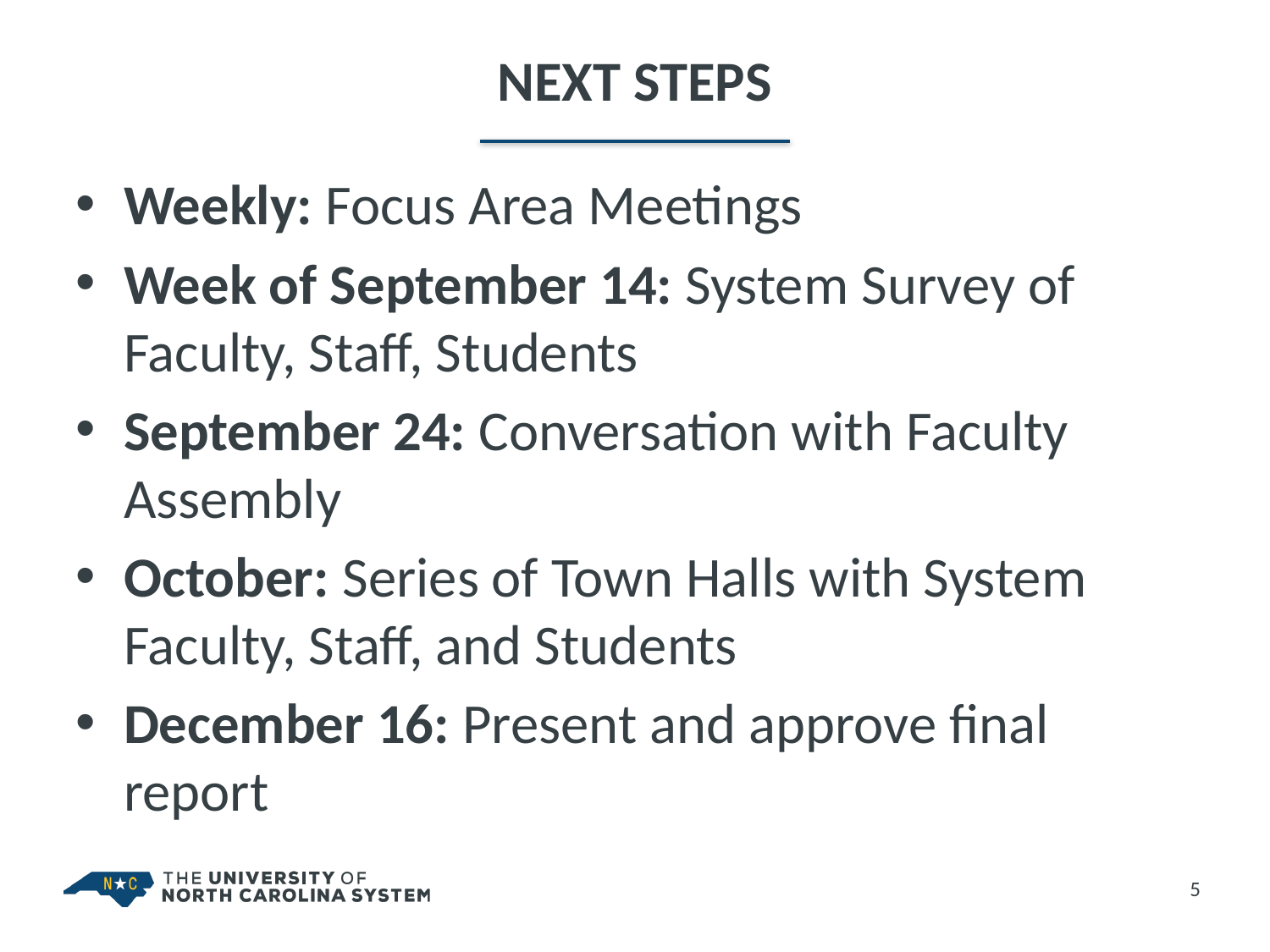

# NEXT STEPS
Weekly: Focus Area Meetings
Week of September 14: System Survey of Faculty, Staff, Students
September 24: Conversation with Faculty Assembly
October: Series of Town Halls with System Faculty, Staff, and Students
December 16: Present and approve final report

5